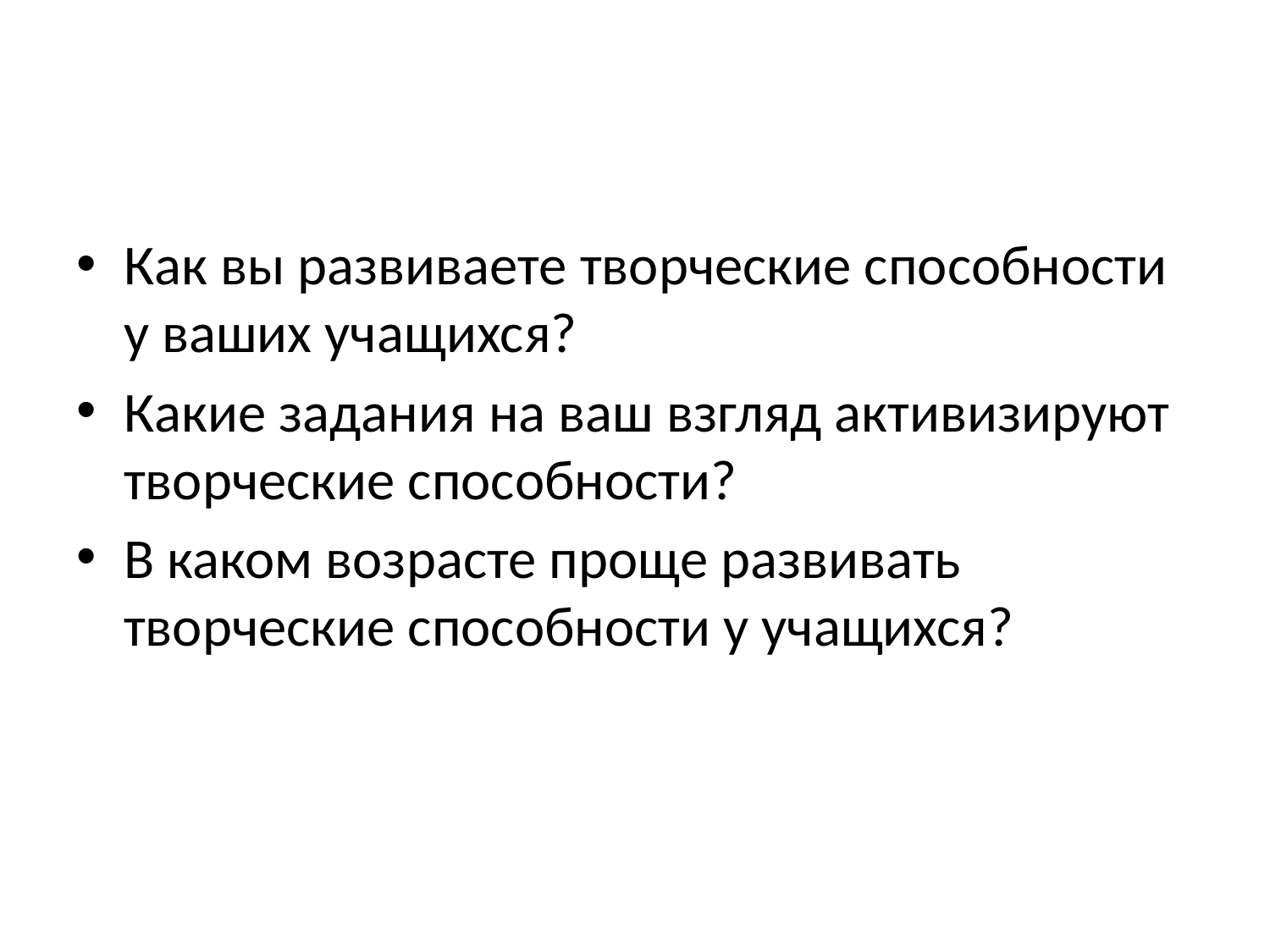

#
Как вы развиваете творческие способности у ваших учащихся?
Какие задания на ваш взгляд активизируют творческие способности?
В каком возрасте проще развивать творческие способности у учащихся?